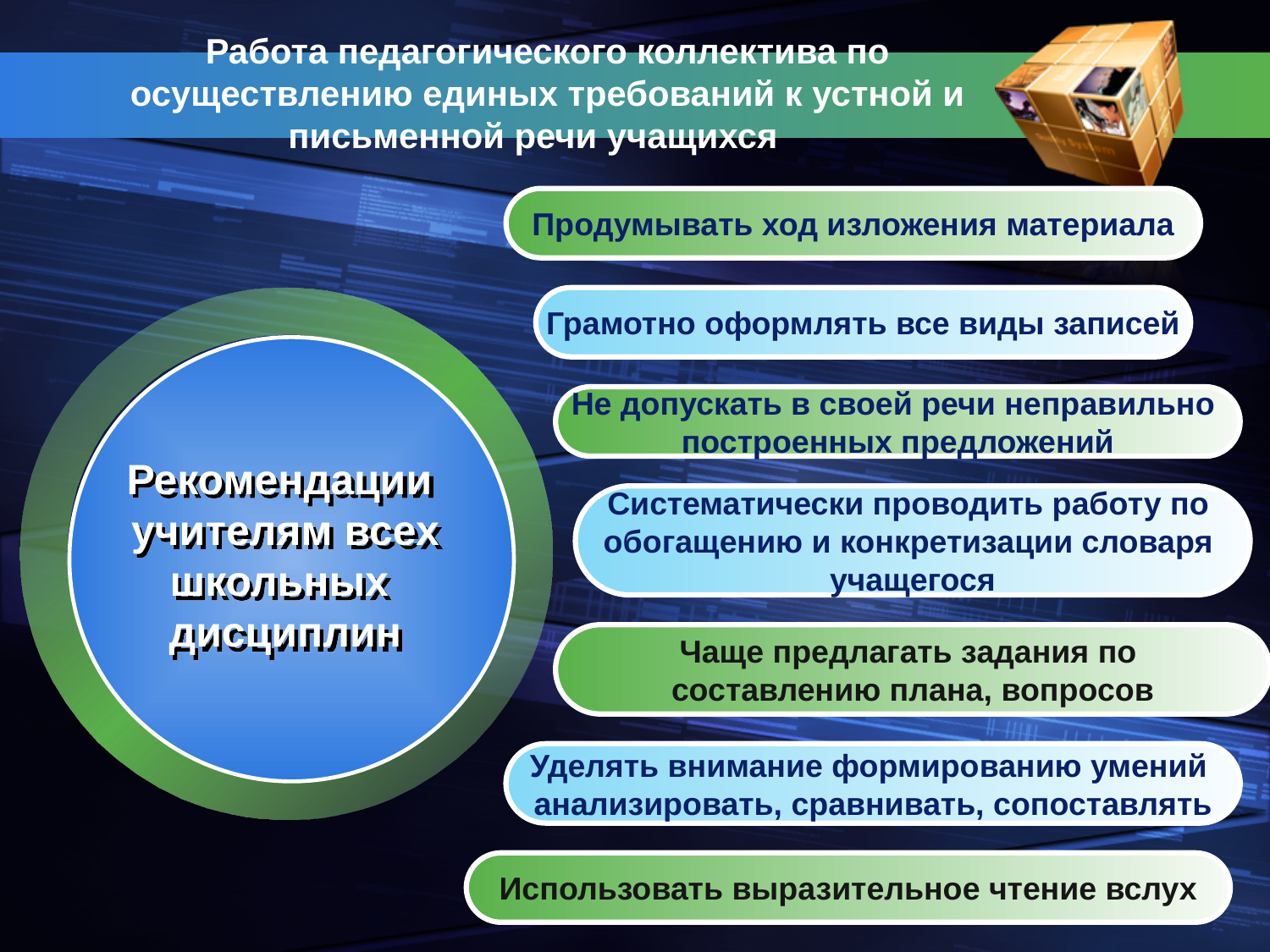

# Работа педагогического коллектива по осуществлению единых требований к устной и письменной речи учащихся
Продумывать ход изложения материала

Грамотно оформлять все виды записей

Не допускать в своей речи неправильно
построенных предложений
Рекомендации
учителям всех
школьных
дисциплин

Систематически проводить работу по
обогащению и конкретизации словаря
учащегося

Чаще предлагать задания по
составлению плана, вопросов
Уделять внимание формированию умений
анализировать, сравнивать, сопоставлять
Использовать выразительное чтение вслух